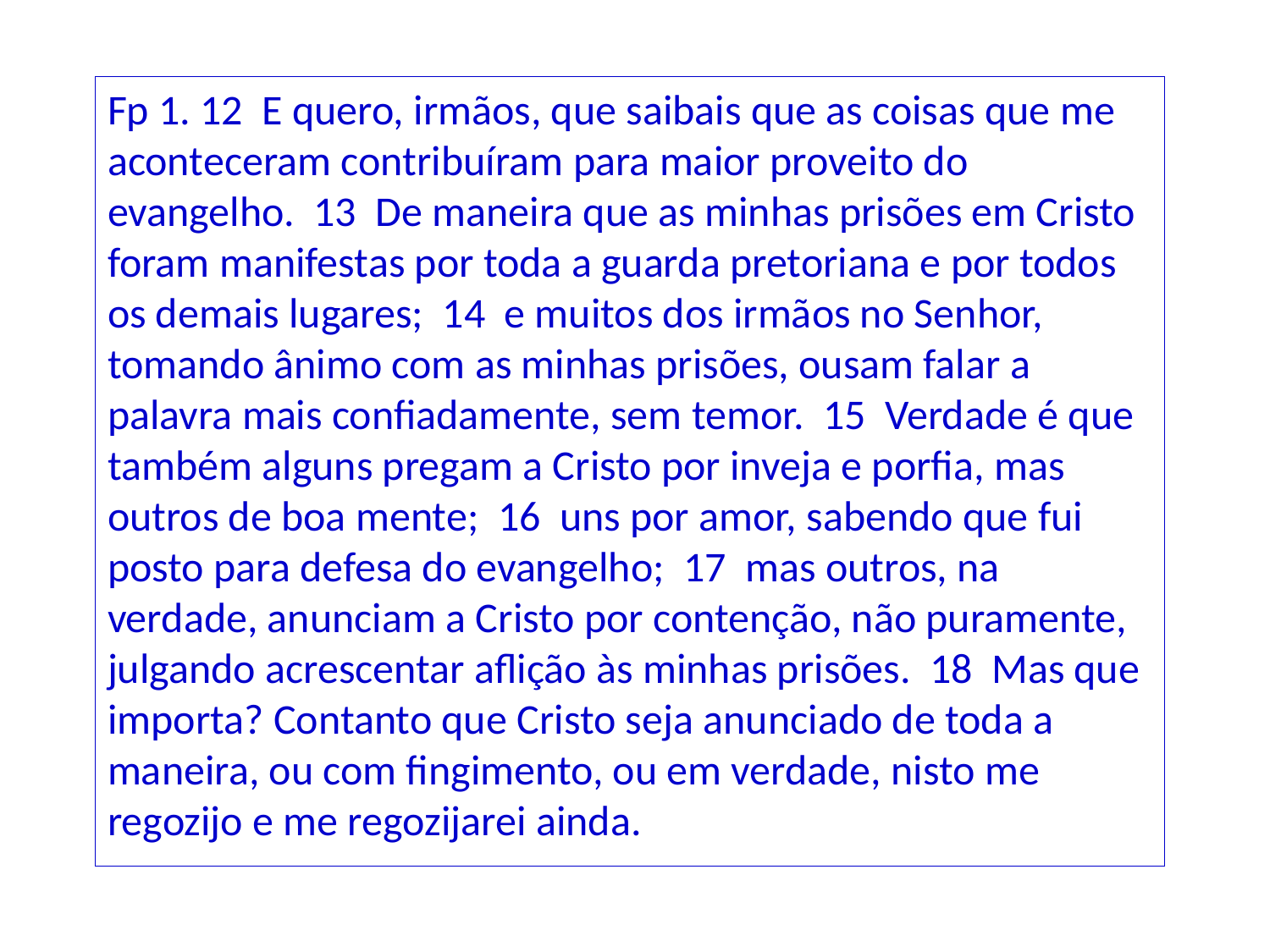

Fp 1. 12  E quero, irmãos, que saibais que as coisas que me aconteceram contribuíram para maior proveito do evangelho.  13  De maneira que as minhas prisões em Cristo foram manifestas por toda a guarda pretoriana e por todos os demais lugares;  14  e muitos dos irmãos no Senhor, tomando ânimo com as minhas prisões, ousam falar a palavra mais confiadamente, sem temor.  15  Verdade é que também alguns pregam a Cristo por inveja e porfia, mas outros de boa mente;  16  uns por amor, sabendo que fui posto para defesa do evangelho;  17  mas outros, na verdade, anunciam a Cristo por contenção, não puramente, julgando acrescentar aflição às minhas prisões.  18  Mas que importa? Contanto que Cristo seja anunciado de toda a maneira, ou com fingimento, ou em verdade, nisto me regozijo e me regozijarei ainda.